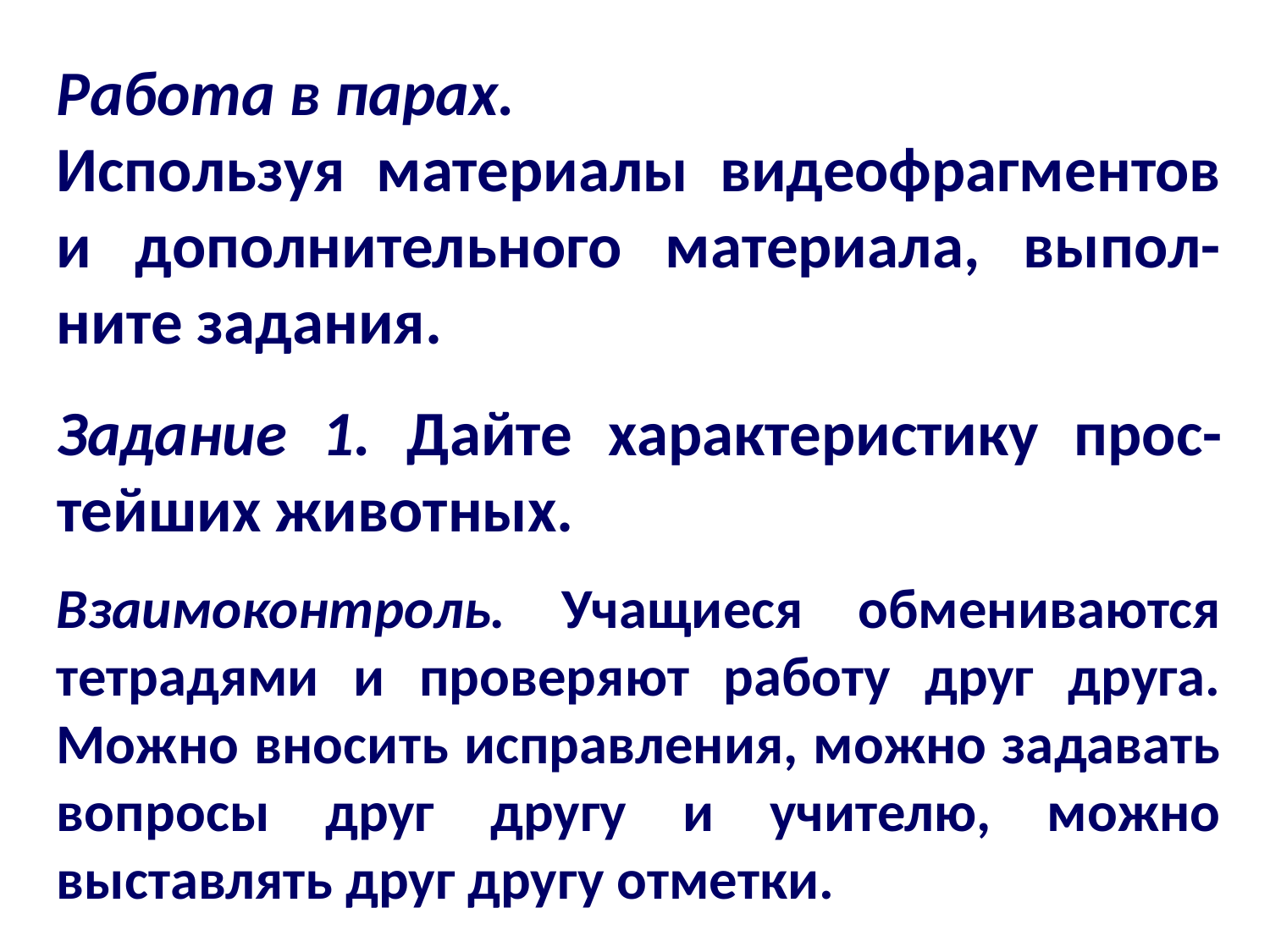

Работа в парах.
Используя материалы видеофрагментов и дополнительного материала, выпол-ните задания.
Задание 1. Дайте характеристику прос-тейших животных.
Взаимоконтроль. Учащиеся обмениваются тетрадями и проверяют работу друг друга. Можно вносить исправления, можно задавать вопросы друг другу и учителю, можно выставлять друг другу отметки.